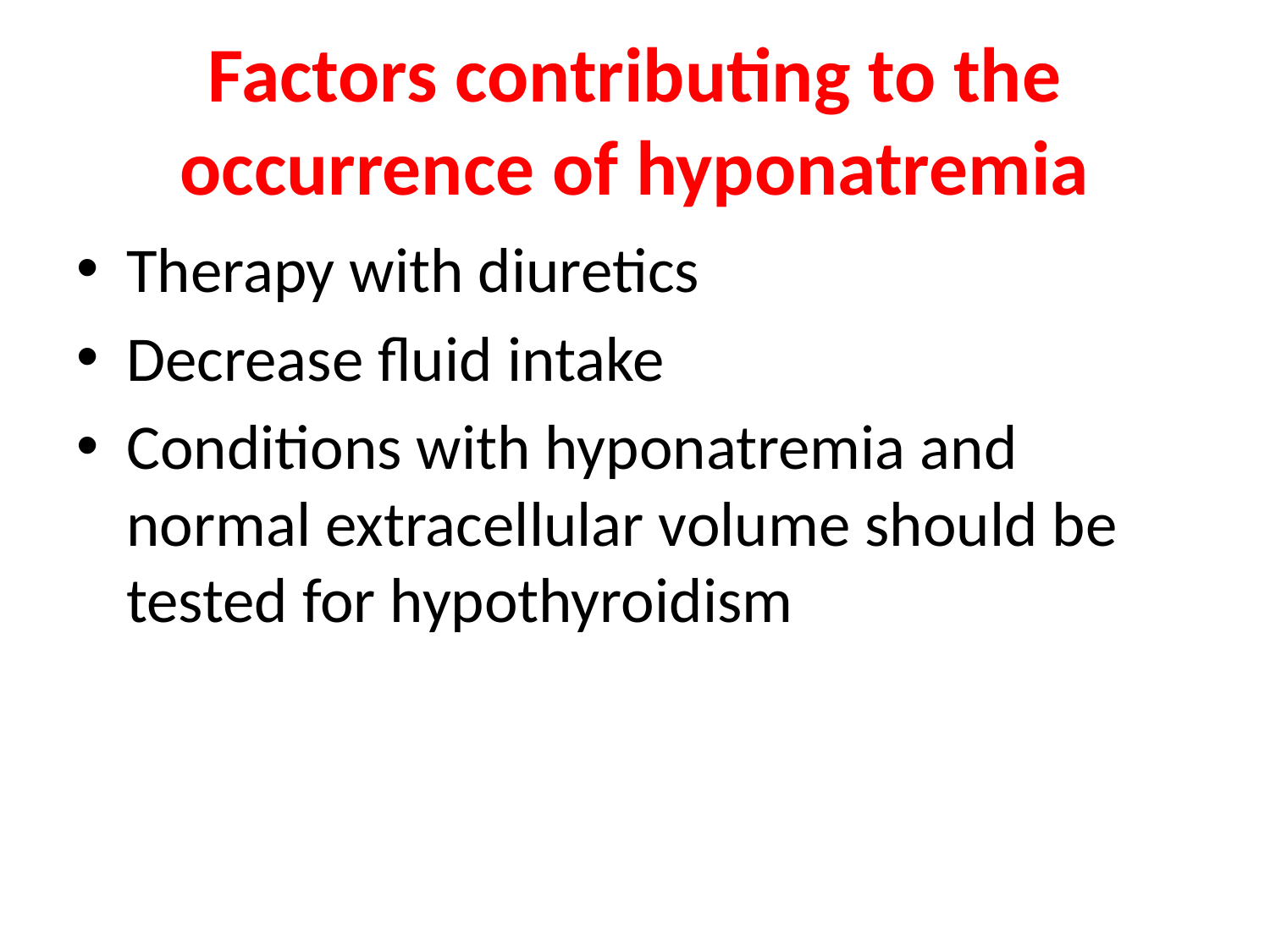

# Factors contributing to the occurrence of hyponatremia
Therapy with diuretics
Decrease fluid intake
Conditions with hyponatremia and normal extracellular volume should be tested for hypothyroidism